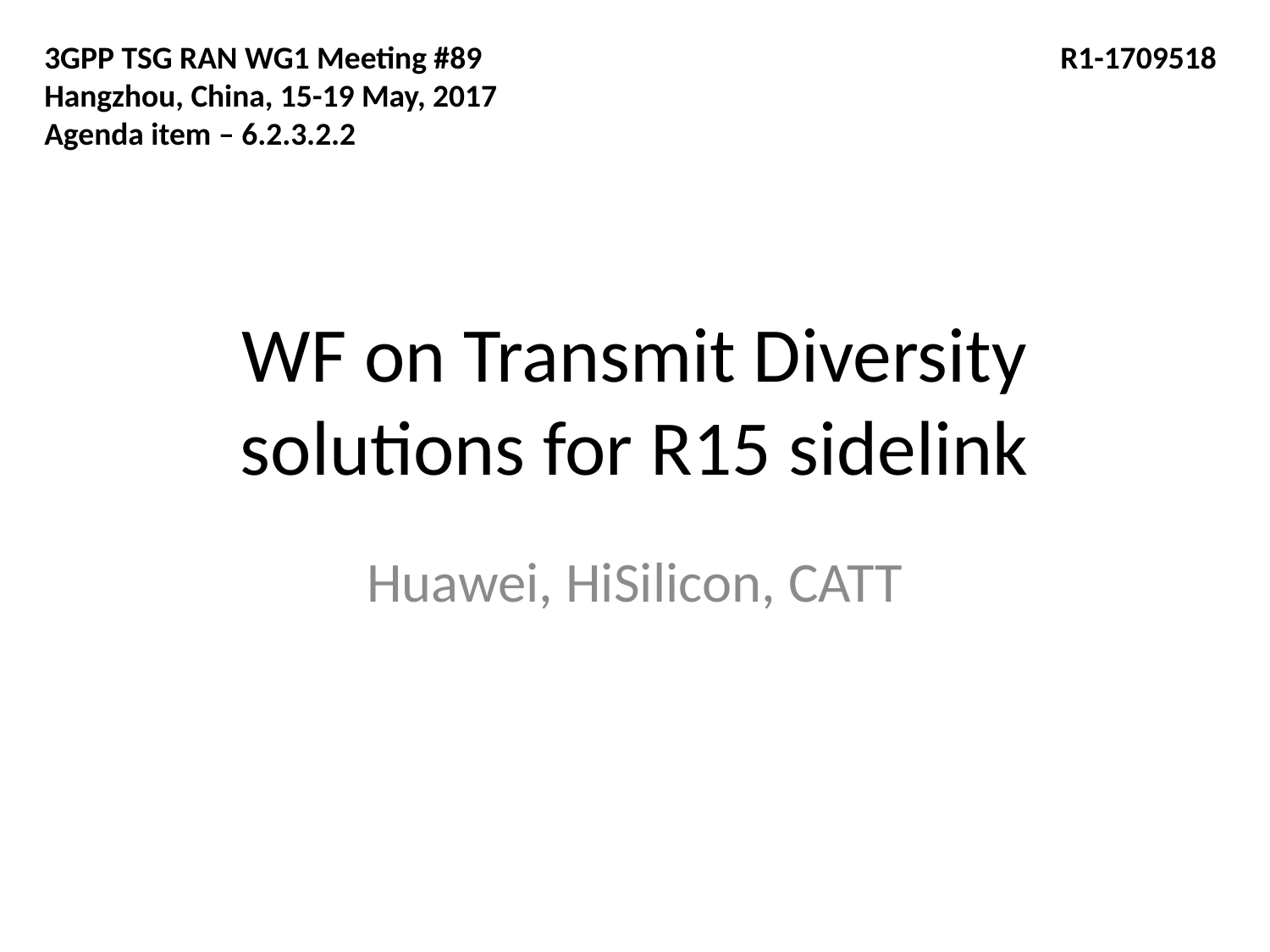

3GPP TSG RAN WG1 Meeting #89					R1-1709518
Hangzhou, China, 15-19 May, 2017
Agenda item – 6.2.3.2.2
# WF on Transmit Diversity solutions for R15 sidelink
Huawei, HiSilicon, CATT